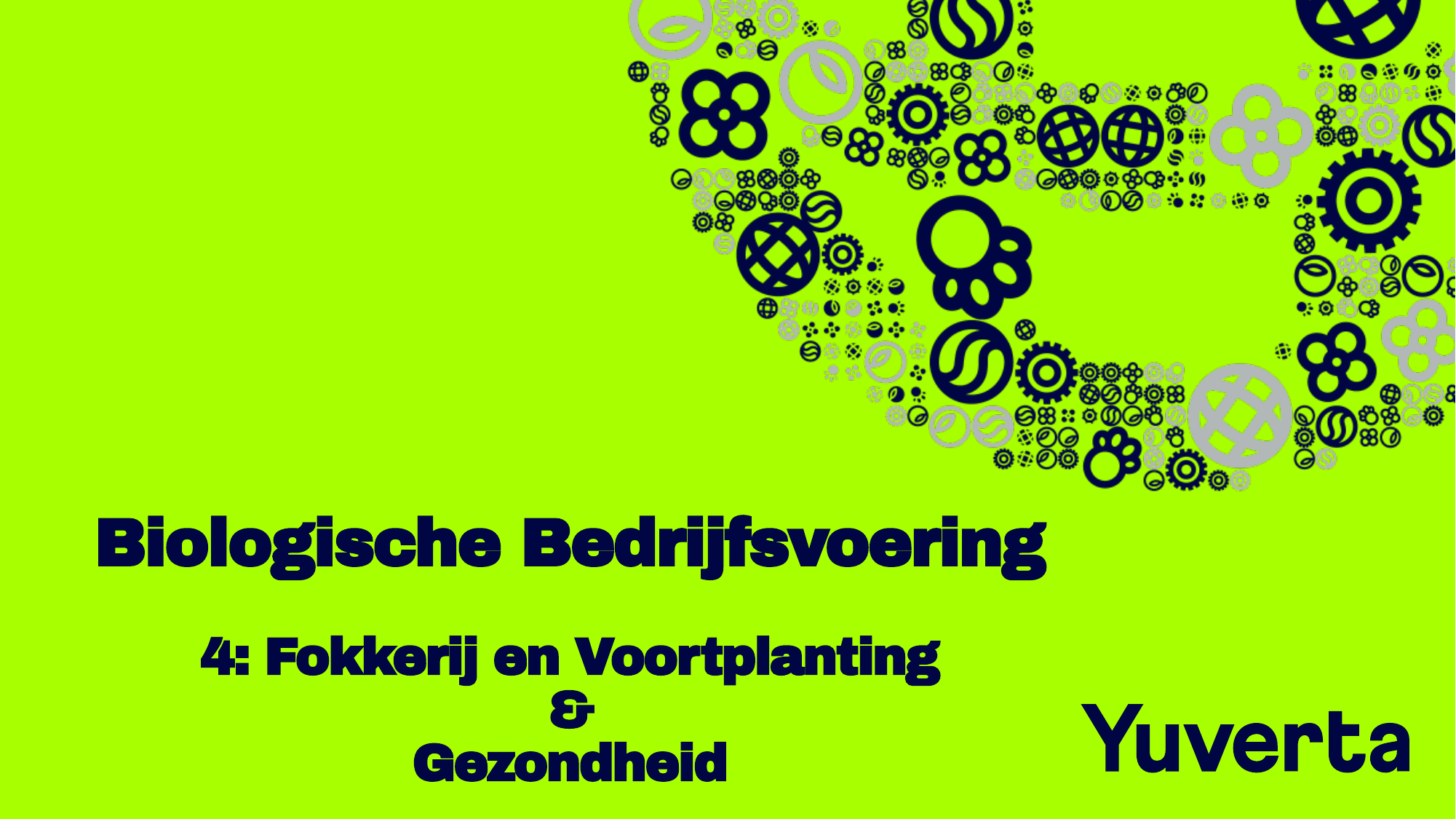

# Biologische Bedrijfsvoering

4: Fokkerij en Voortplanting
&
Gezondheid